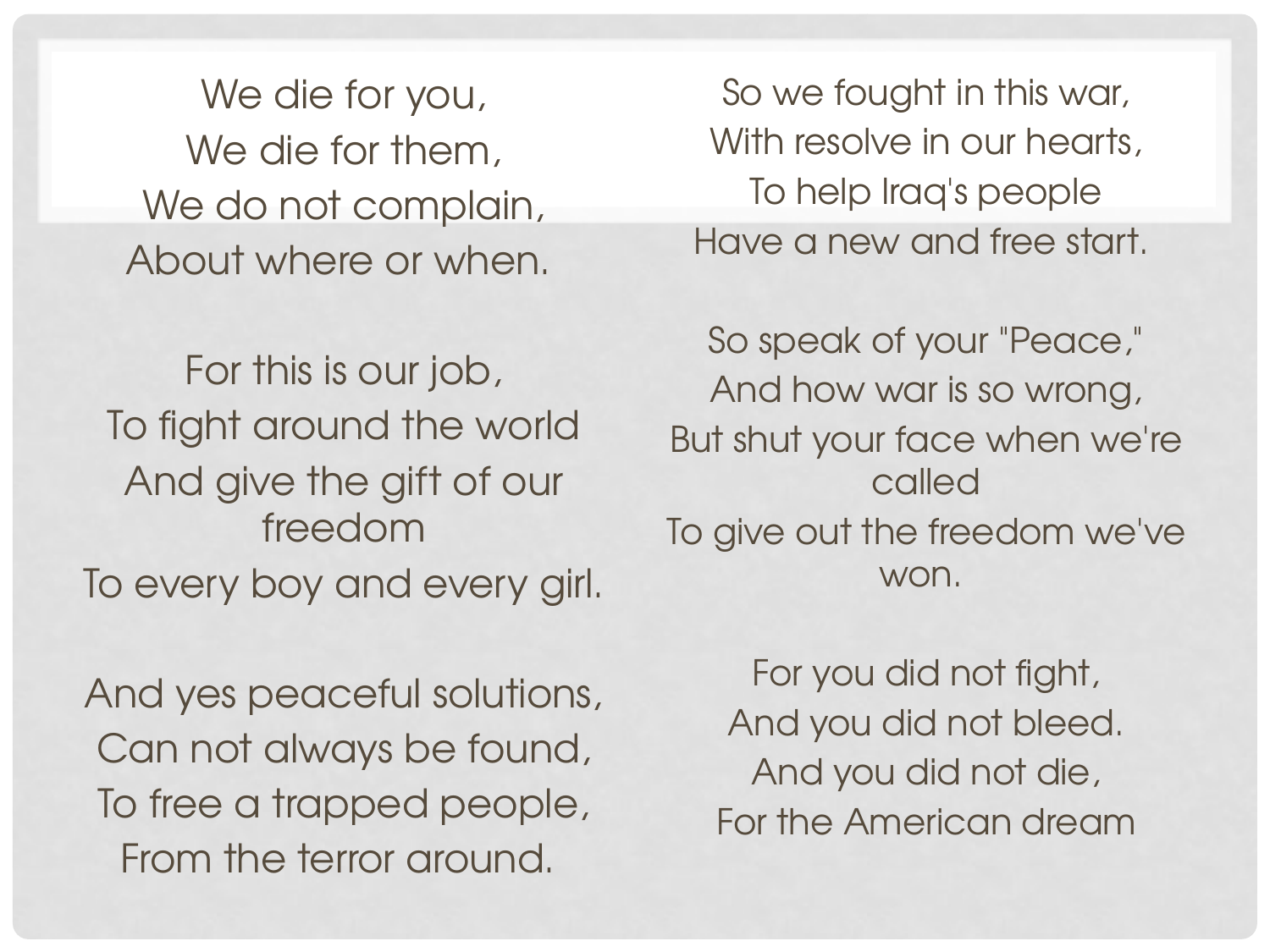

We die for you,
We die for them,
We do not complain,
About where or when.

For this is our job,
To fight around the world
And give the gift of our freedom
To every boy and every girl.

And yes peaceful solutions,
Can not always be found,
To free a trapped people,
From the terror around.

So we fought in this war,
With resolve in our hearts,
To help Iraq's people
Have a new and free start.

So speak of your "Peace,"
And how war is so wrong,
But shut your face when we're called
To give out the freedom we've won.

For you did not fight,
And you did not bleed.
And you did not die,
For the American dream